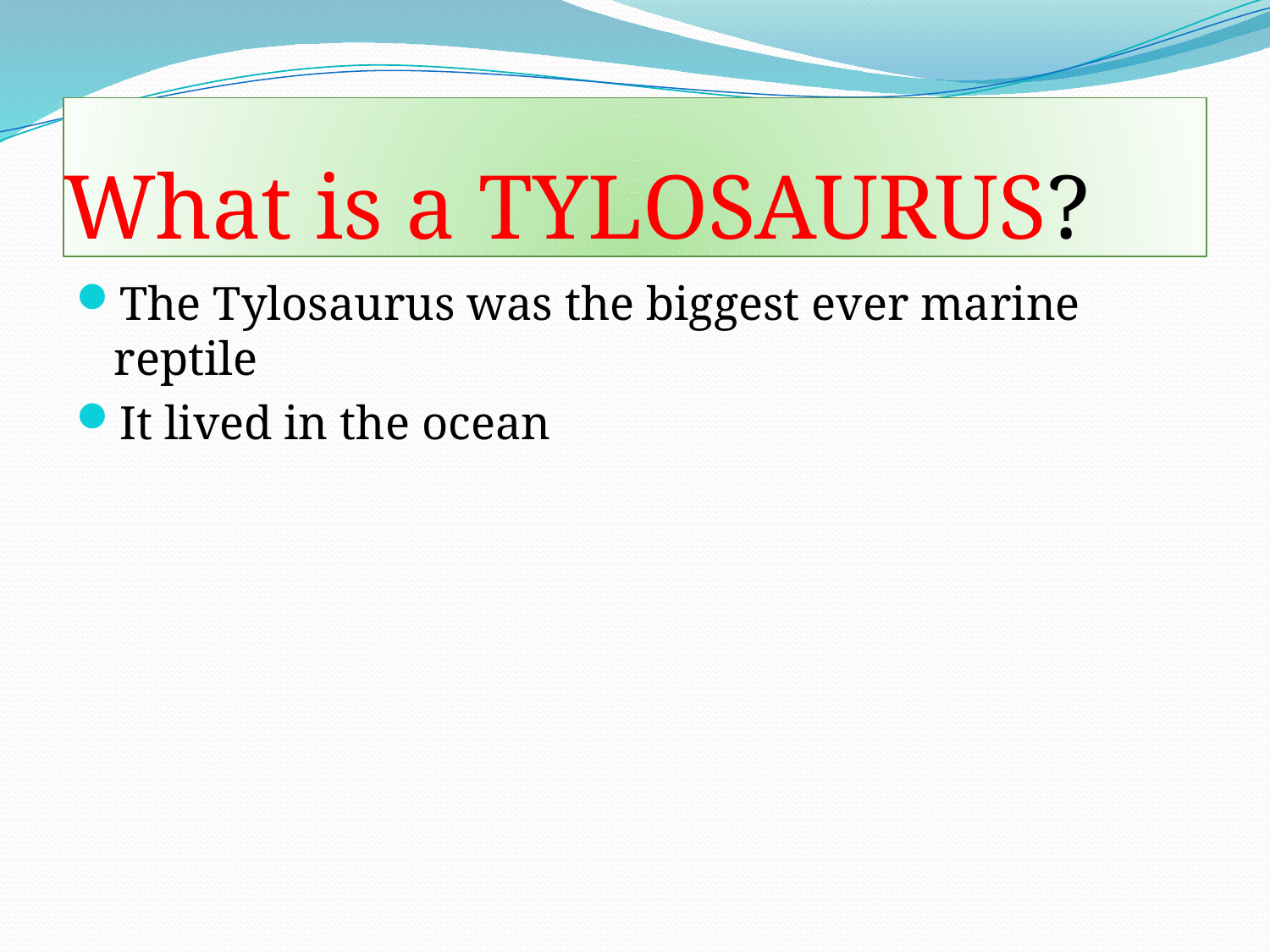

# What is a TYLOSAURUS?
The Tylosaurus was the biggest ever marine reptile
It lived in the ocean